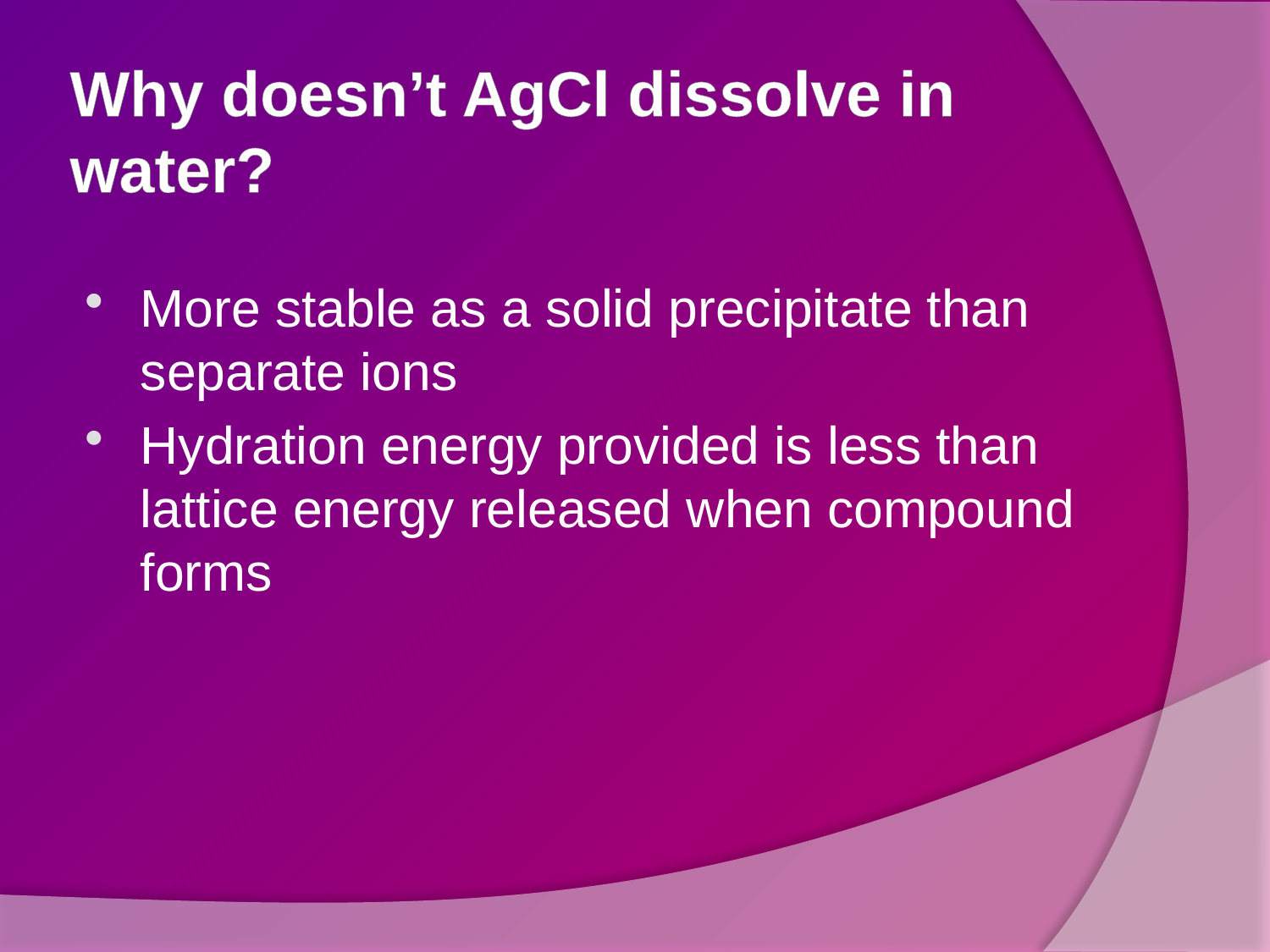

# Why doesn’t AgCl dissolve in water?
More stable as a solid precipitate than separate ions
Hydration energy provided is less than lattice energy released when compound forms